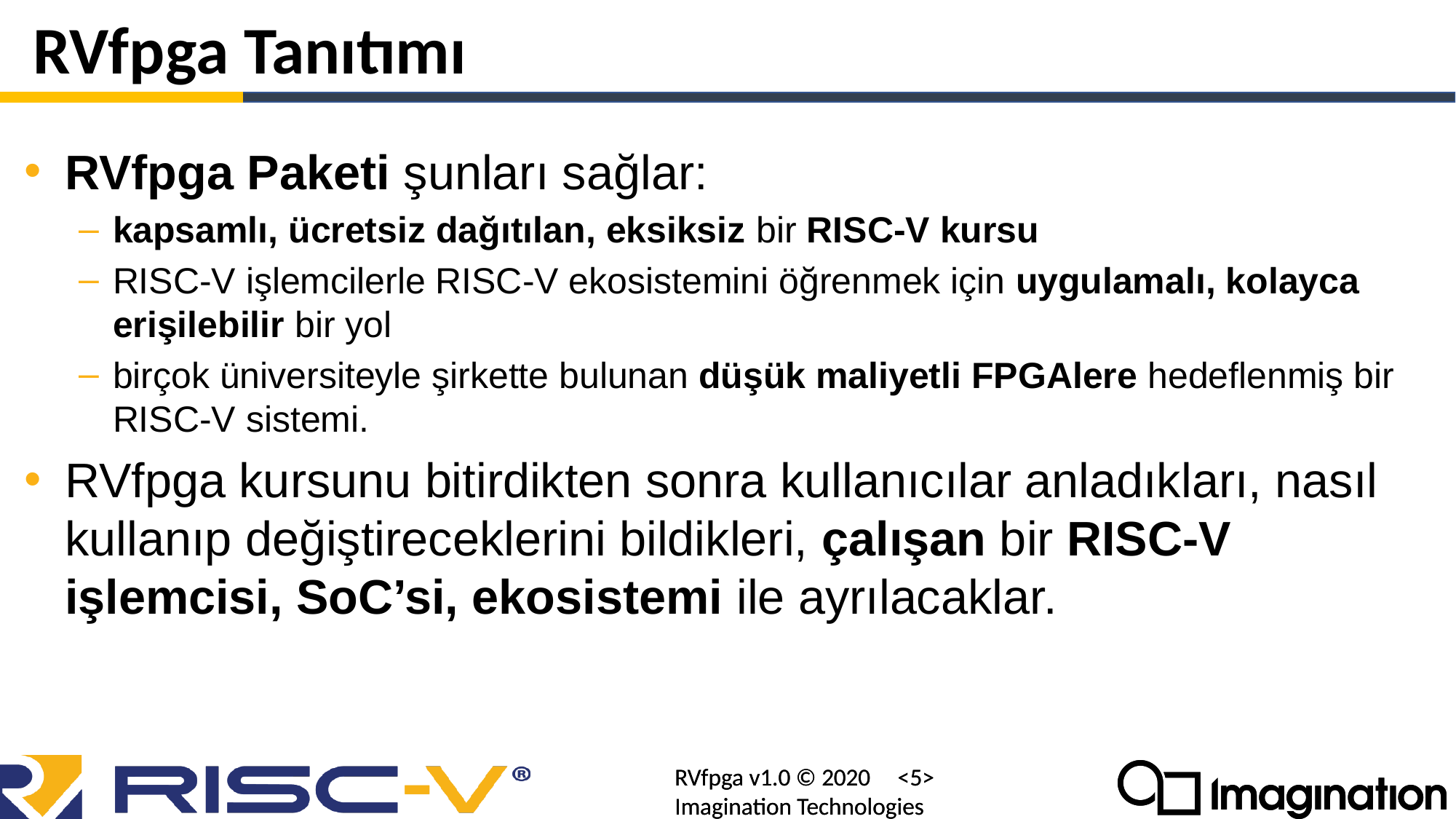

# RVfpga Tanıtımı
RVfpga Paketi şunları sağlar:
kapsamlı, ücretsiz dağıtılan, eksiksiz bir RISC-V kursu
RISC-V işlemcilerle RISC-V ekosistemini öğrenmek için uygulamalı, kolayca erişilebilir bir yol
birçok üniversiteyle şirkette bulunan düşük maliyetli FPGAlere hedeflenmiş bir RISC-V sistemi.
RVfpga kursunu bitirdikten sonra kullanıcılar anladıkları, nasıl kullanıp değiştireceklerini bildikleri, çalışan bir RISC-V işlemcisi, SoC’si, ekosistemi ile ayrılacaklar.